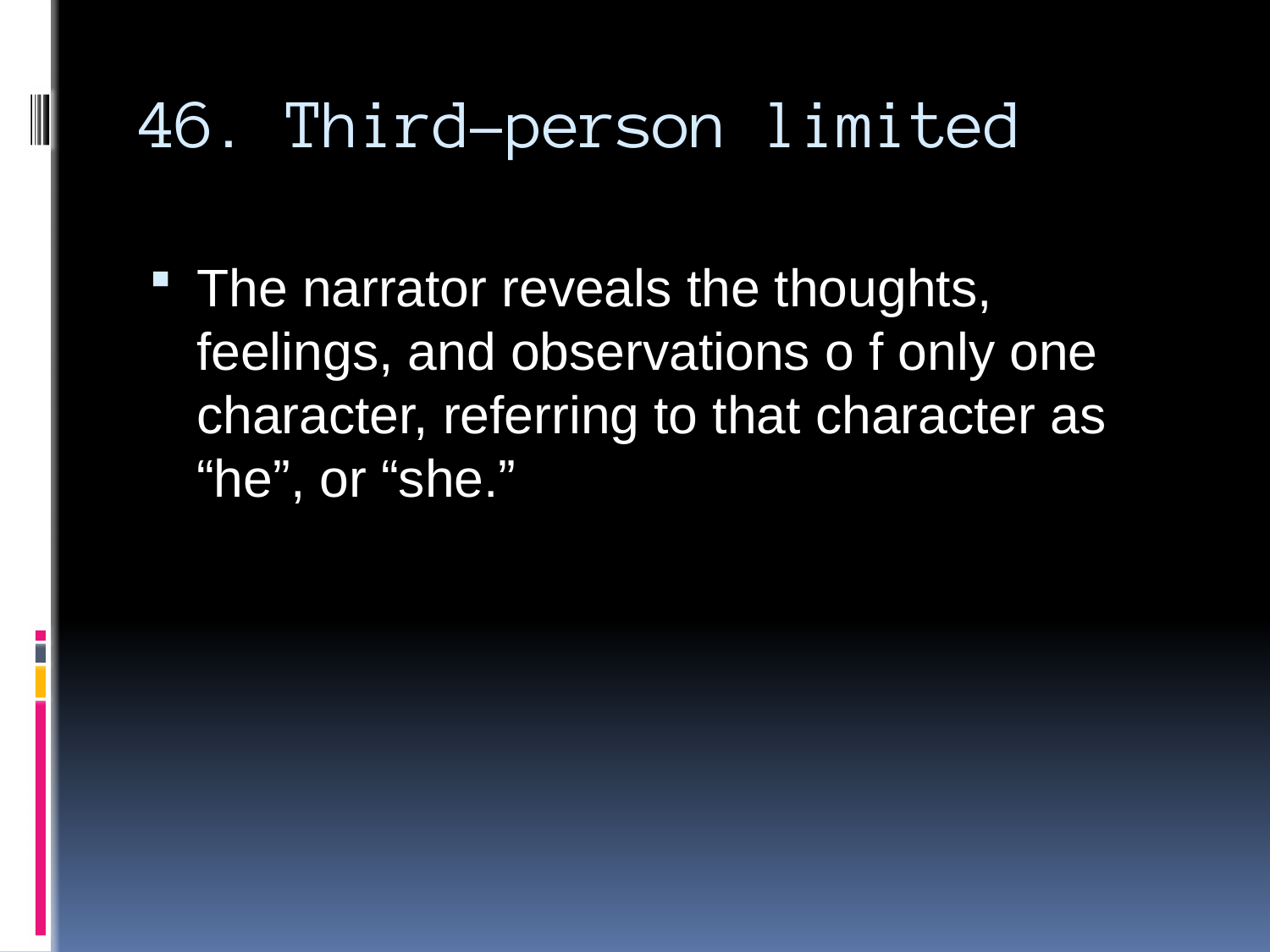

# 46. Third-person limited
The narrator reveals the thoughts, feelings, and observations o f only one character, referring to that character as “he”, or “she.”